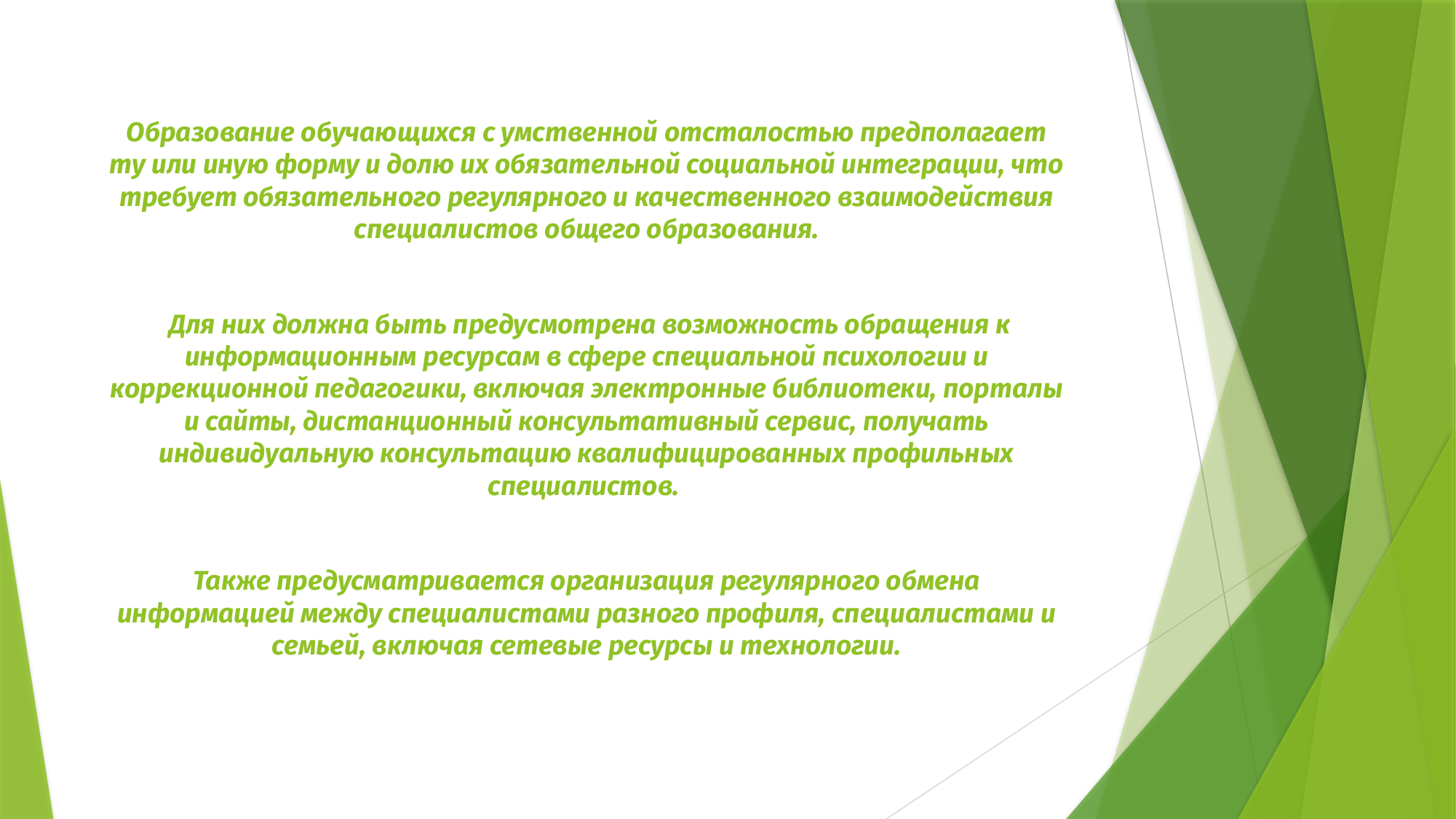

Образование обучающихся с умственной отсталостью предполагает ту или иную форму и долю их обязательной социальной интеграции, что требует обязательного регулярного и качественного взаимодействия специалистов общего образования.

 Для них должна быть предусмотрена возможность обращения к информационным ресурсам в сфере специальной психологии и коррекционной педагогики, включая электронные библиотеки, порталы и сайты, дистанционный консультативный сервис, получать индивидуальную консультацию квалифицированных профильных специалистов.

Также предусматривается организация регулярного обмена информацией между специалистами разного профиля, специалистами и семьей, включая сетевые ресурсы и технологии.